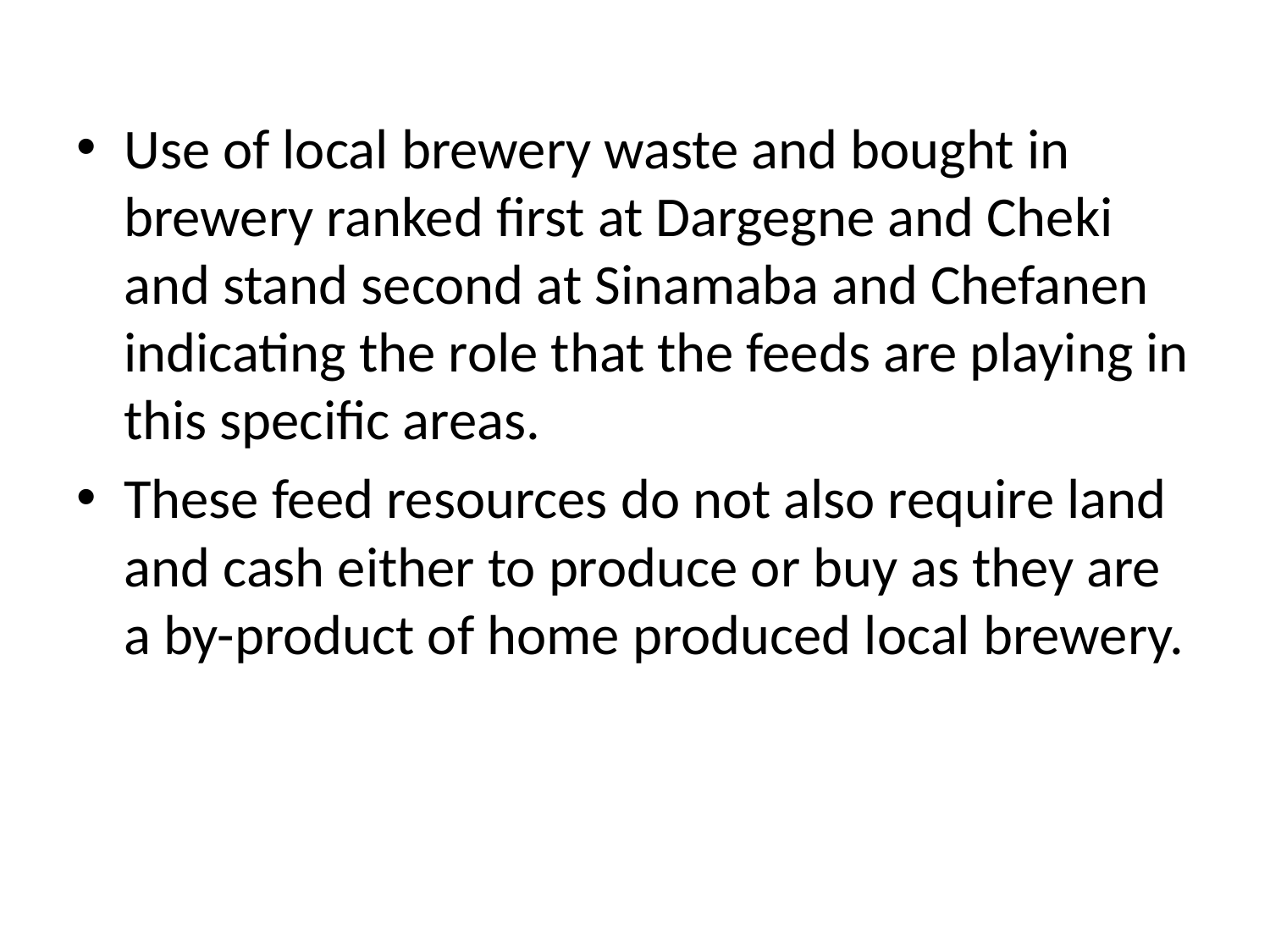

Use of local brewery waste and bought in brewery ranked first at Dargegne and Cheki and stand second at Sinamaba and Chefanen indicating the role that the feeds are playing in this specific areas.
These feed resources do not also require land and cash either to produce or buy as they are a by-product of home produced local brewery.